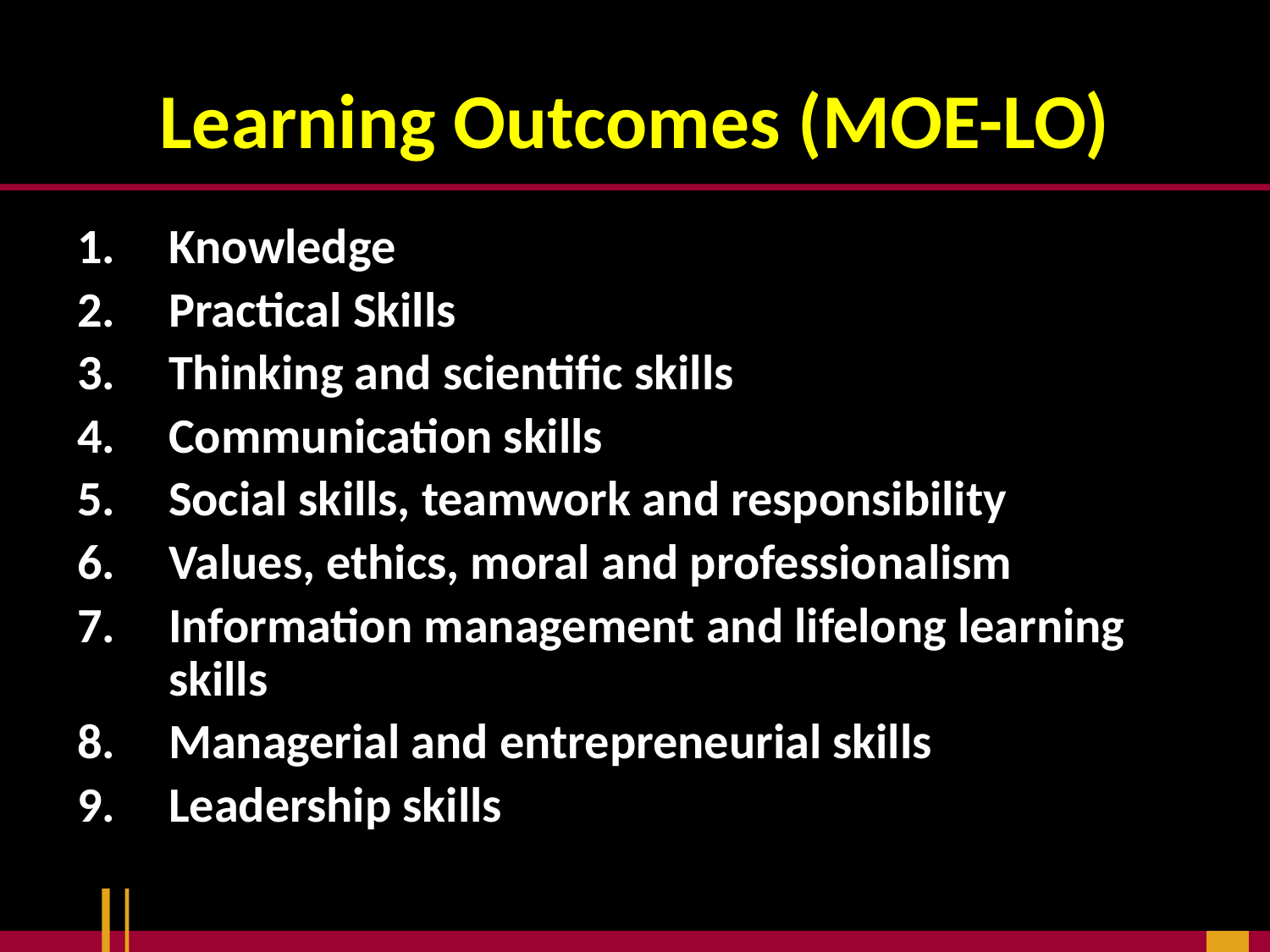

# Learning Outcomes (MOE-LO)

Knowledge
Practical Skills
Thinking and scientific skills
Communication skills
Social skills, teamwork and responsibility
Values, ethics, moral and professionalism
Information management and lifelong learning skills
Managerial and entrepreneurial skills
Leadership skills